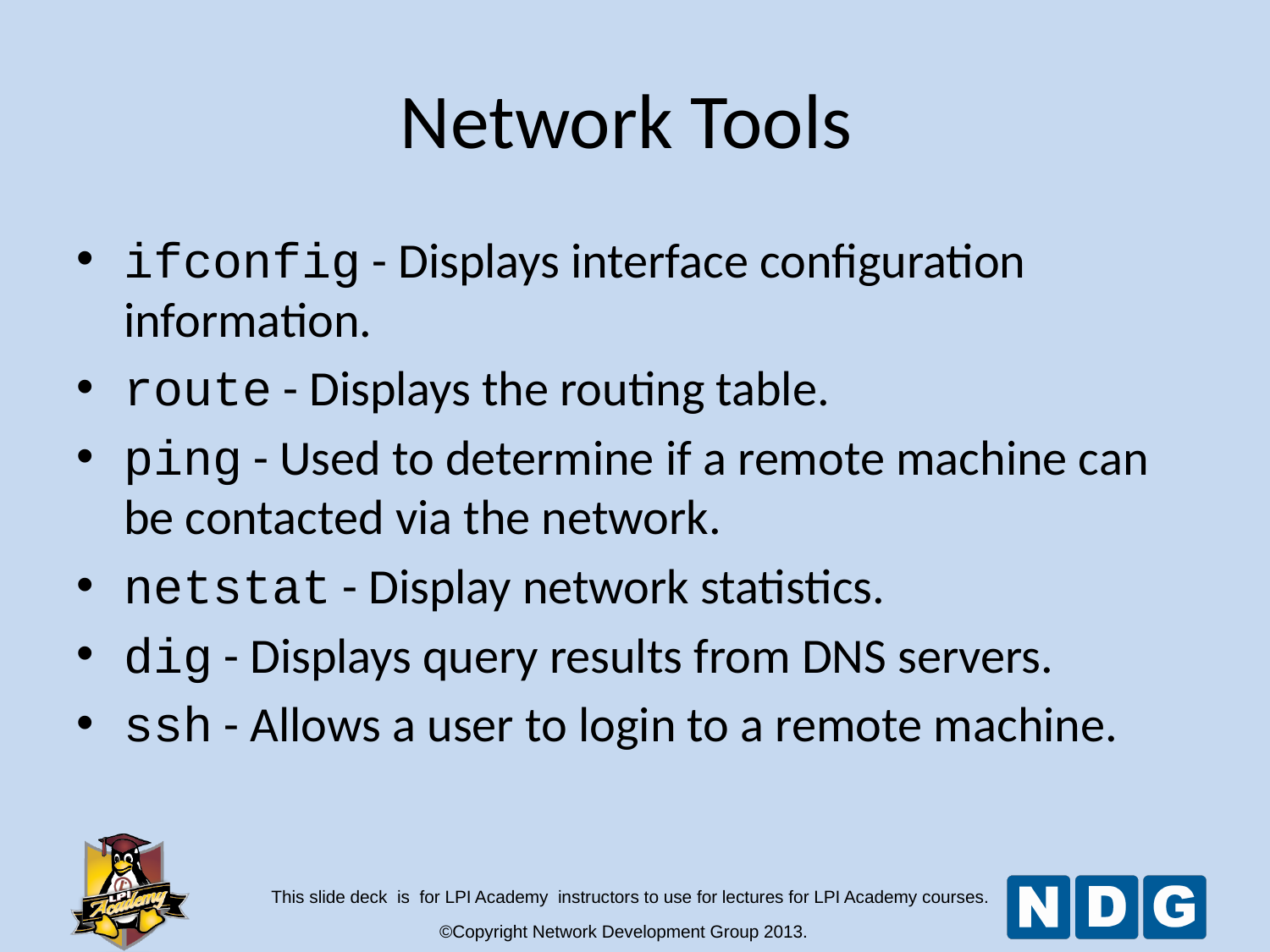

Network Tools
ifconfig - Displays interface configuration information.
route - Displays the routing table.
ping - Used to determine if a remote machine can be contacted via the network.
netstat - Display network statistics.
dig - Displays query results from DNS servers.
ssh - Allows a user to login to a remote machine.